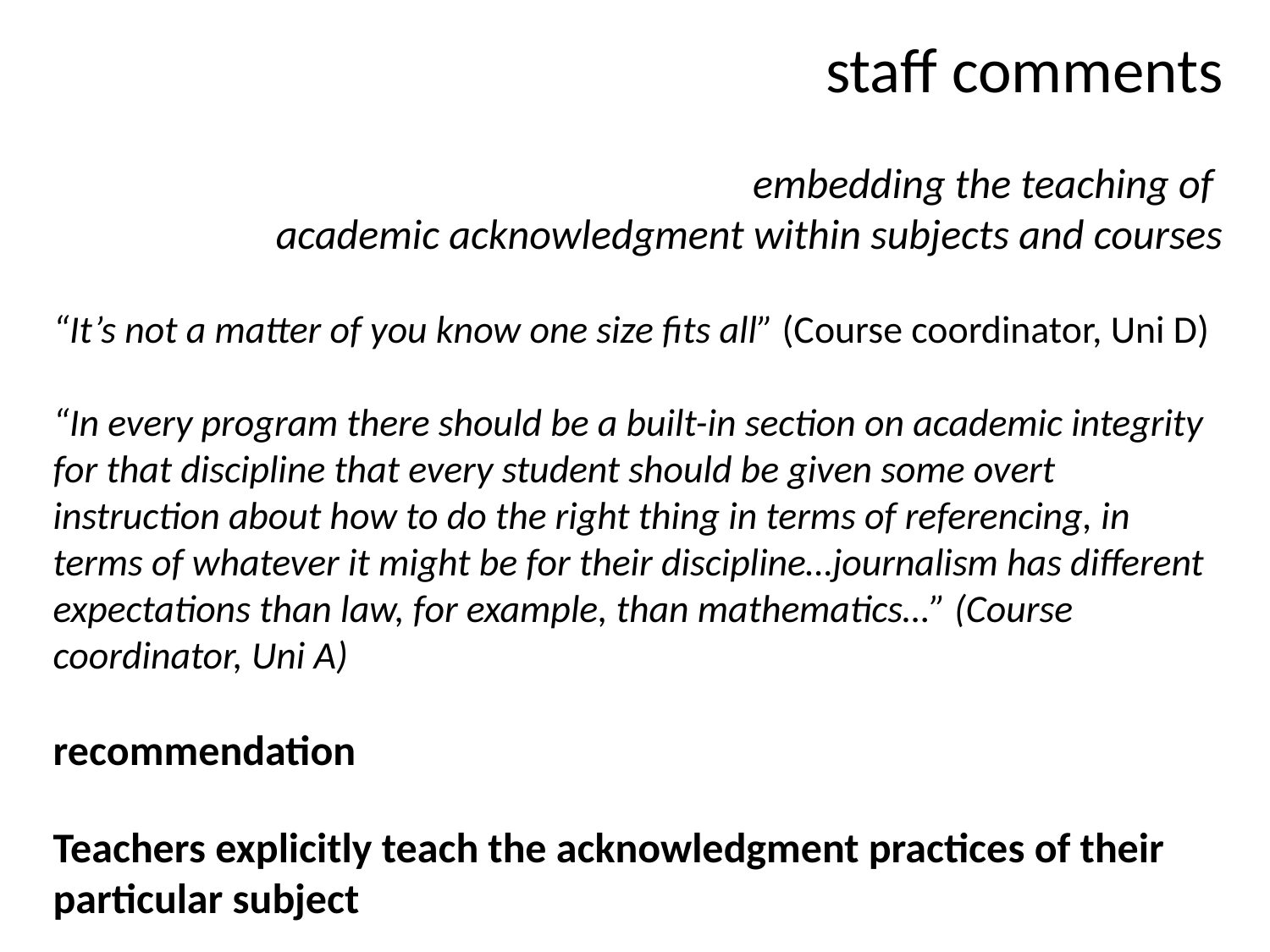

staff comments

embedding the teaching of
academic acknowledgment within subjects and courses

“It’s not a matter of you know one size fits all” (Course coordinator, Uni D)

“In every program there should be a built-in section on academic integrity for that discipline that every student should be given some overt instruction about how to do the right thing in terms of referencing, in terms of whatever it might be for their discipline…journalism has different expectations than law, for example, than mathematics…” (Course coordinator, Uni A)

recommendation

Teachers explicitly teach the acknowledgment practices of their particular subject